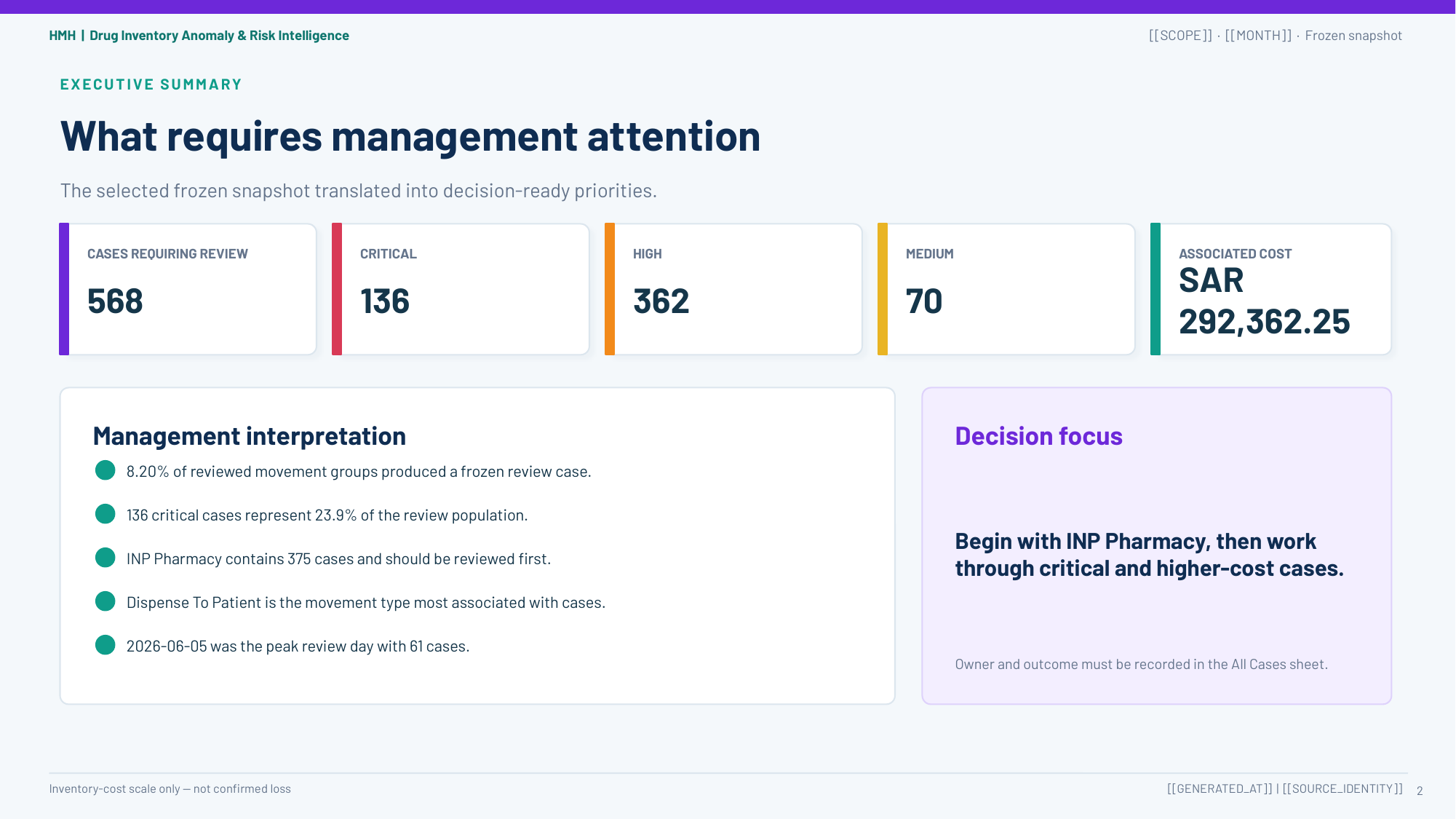

EXECUTIVE SUMMARY
What requires management attention
The selected frozen snapshot translated into decision-ready priorities.

CASES REQUIRING REVIEW
CRITICAL
HIGH
MEDIUM
ASSOCIATED COST
568
136
362
70
SAR 292,362.25

Management interpretation
Decision focus
8.20% of reviewed movement groups produced a frozen review case.

Begin with INP Pharmacy, then work through critical and higher-cost cases.
136 critical cases represent 23.9% of the review population.

INP Pharmacy contains 375 cases and should be reviewed first.

Dispense To Patient is the movement type most associated with cases.

2026-06-05 was the peak review day with 61 cases.

Owner and outcome must be recorded in the All Cases sheet.
2